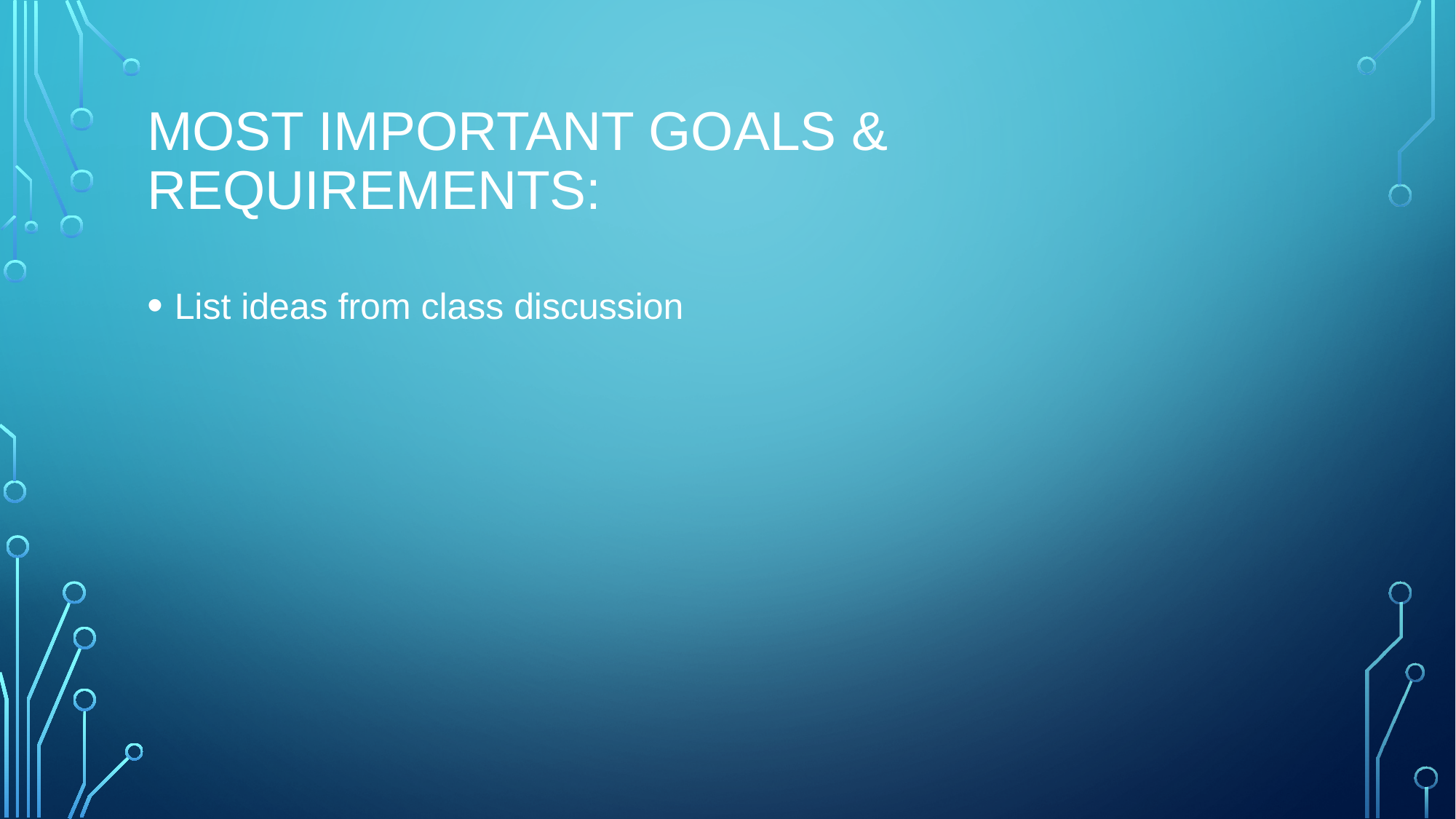

# MOST IMPORTANT GOALS & REQUIREMENTS:
List ideas from class discussion